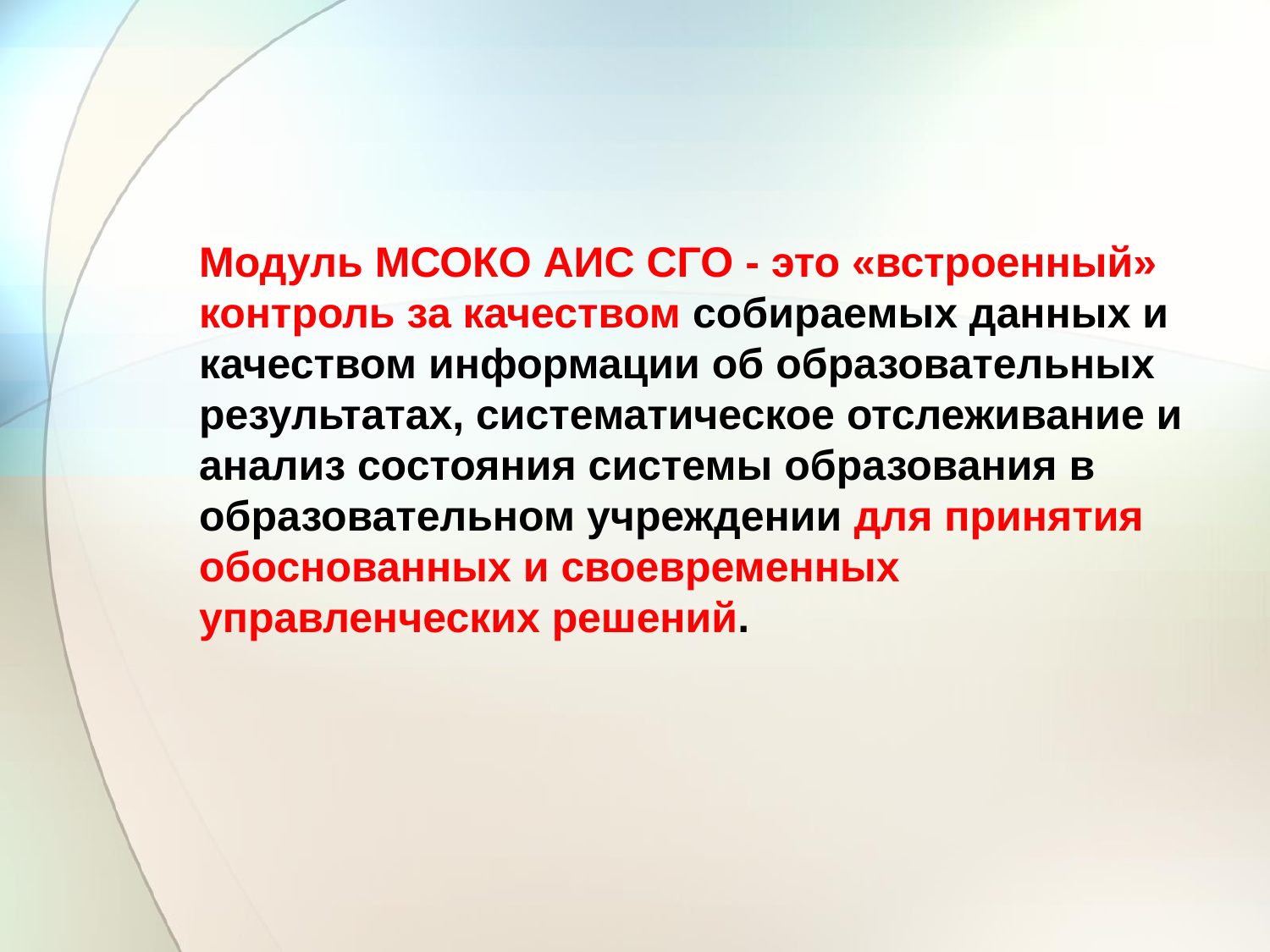

#
	Модуль МСОКО АИС СГО - это «встроенный» контроль за качеством собираемых данных и качеством информации об образовательных результатах, систематическое отслеживание и анализ состояния системы образования в образовательном учреждении для принятия обоснованных и своевременных управленческих решений.